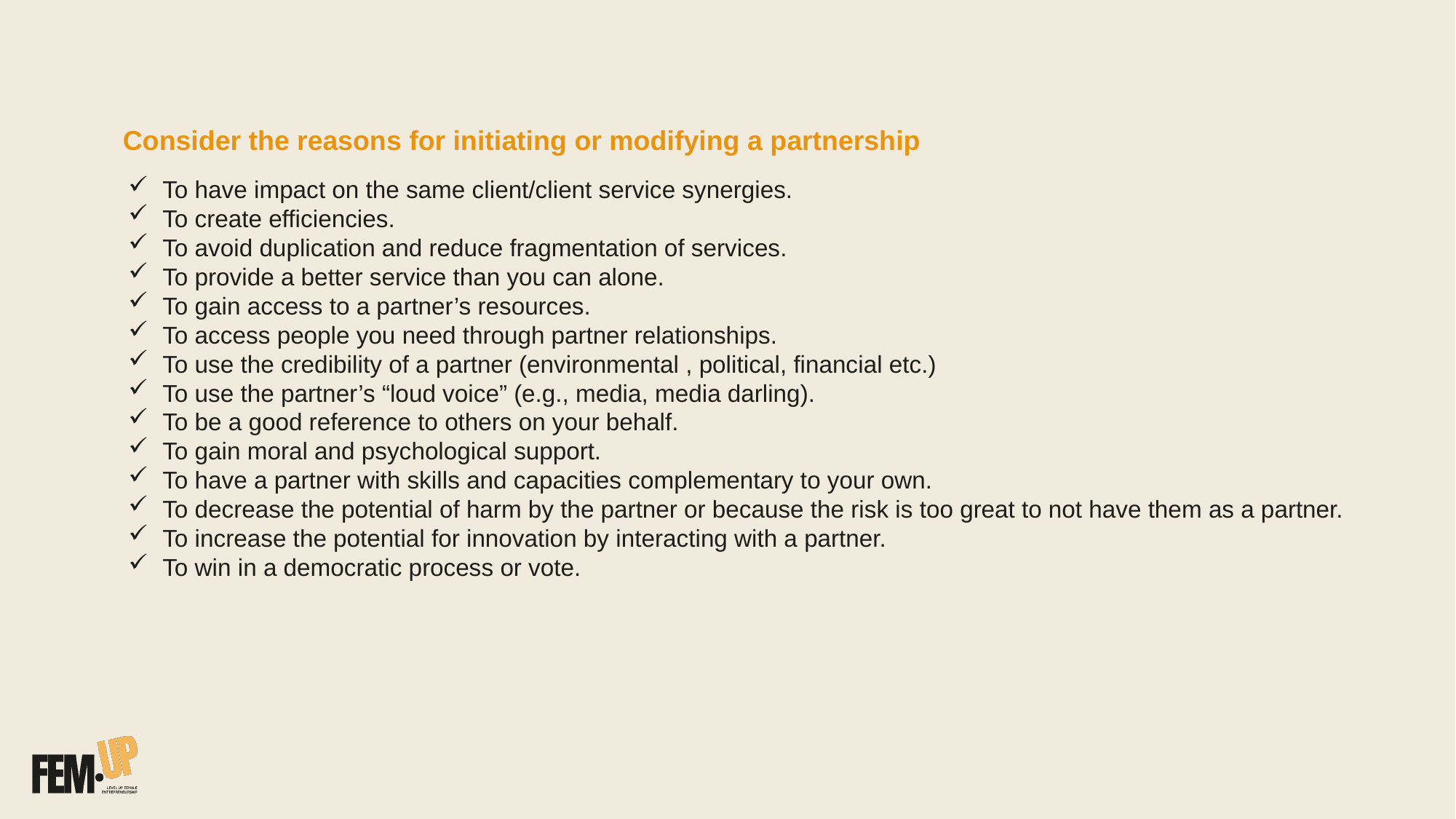

Consider the reasons for initiating or modifying a partnership
To have impact on the same client/client service synergies.
To create efficiencies.
To avoid duplication and reduce fragmentation of services.
To provide a better service than you can alone.
To gain access to a partner’s resources.
To access people you need through partner relationships.
To use the credibility of a partner (environmental , political, financial etc.)
To use the partner’s “loud voice” (e.g., media, media darling).
To be a good reference to others on your behalf.
To gain moral and psychological support.
To have a partner with skills and capacities complementary to your own.
To decrease the potential of harm by the partner or because the risk is too great to not have them as a partner.
To increase the potential for innovation by interacting with a partner.
To win in a democratic process or vote.